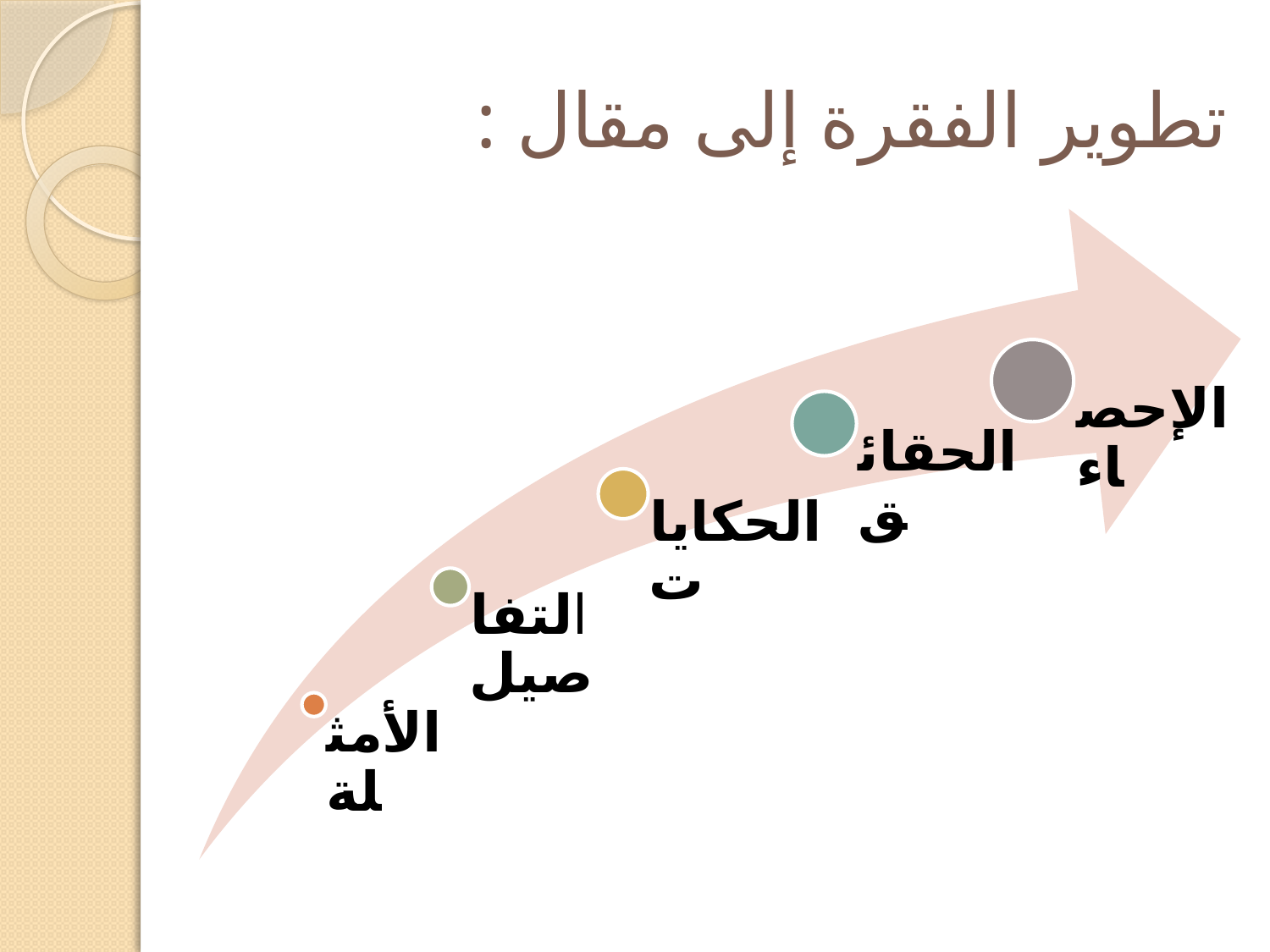

# تطوير الفقرة إلى مقال :
الأمثلة
التفاصيل
الحكايات
الحقائق
الإحصاء